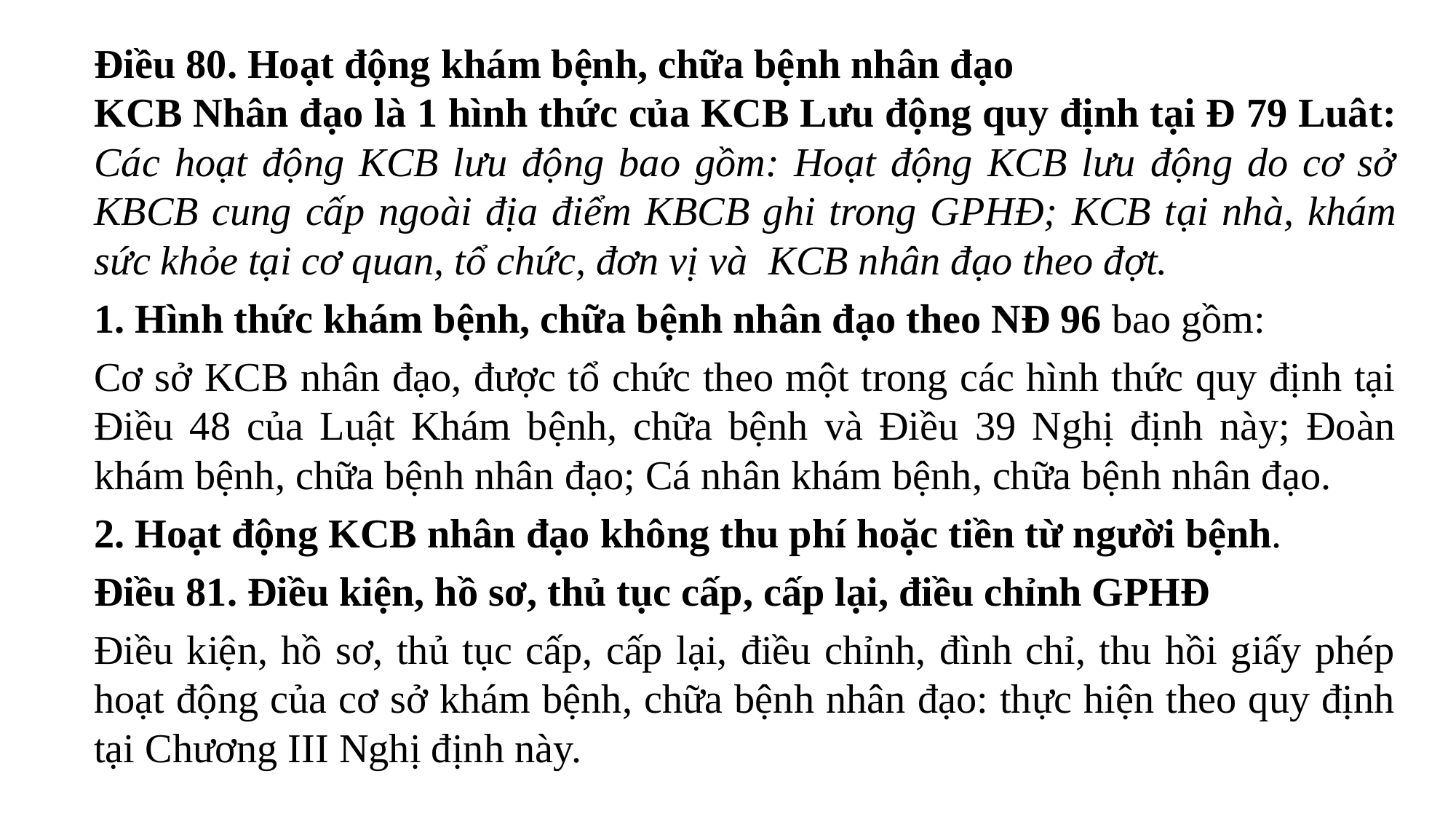

Điều 80. Hoạt động khám bệnh, chữa bệnh nhân đạo
KCB Nhân đạo là 1 hình thức của KCB Lưu động quy định tại Đ 79 Luât: Các hoạt động KCB lưu động bao gồm: Hoạt động KCB lưu động do cơ sở KBCB cung cấp ngoài địa điểm KBCB ghi trong GPHĐ; KCB tại nhà, khám sức khỏe tại cơ quan, tổ chức, đơn vị và  KCB nhân đạo theo đợt.
1. Hình thức khám bệnh, chữa bệnh nhân đạo theo NĐ 96 bao gồm:
Cơ sở KCB nhân đạo, được tổ chức theo một trong các hình thức quy định tại Điều 48 của Luật Khám bệnh, chữa bệnh và Điều 39 Nghị định này; Đoàn khám bệnh, chữa bệnh nhân đạo; Cá nhân khám bệnh, chữa bệnh nhân đạo.
2. Hoạt động KCB nhân đạo không thu phí hoặc tiền từ người bệnh.
Điều 81. Điều kiện, hồ sơ, thủ tục cấp, cấp lại, điều chỉnh GPHĐ
Điều kiện, hồ sơ, thủ tục cấp, cấp lại, điều chỉnh, đình chỉ, thu hồi giấy phép hoạt động của cơ sở khám bệnh, chữa bệnh nhân đạo: thực hiện theo quy định tại Chương III Nghị định này.